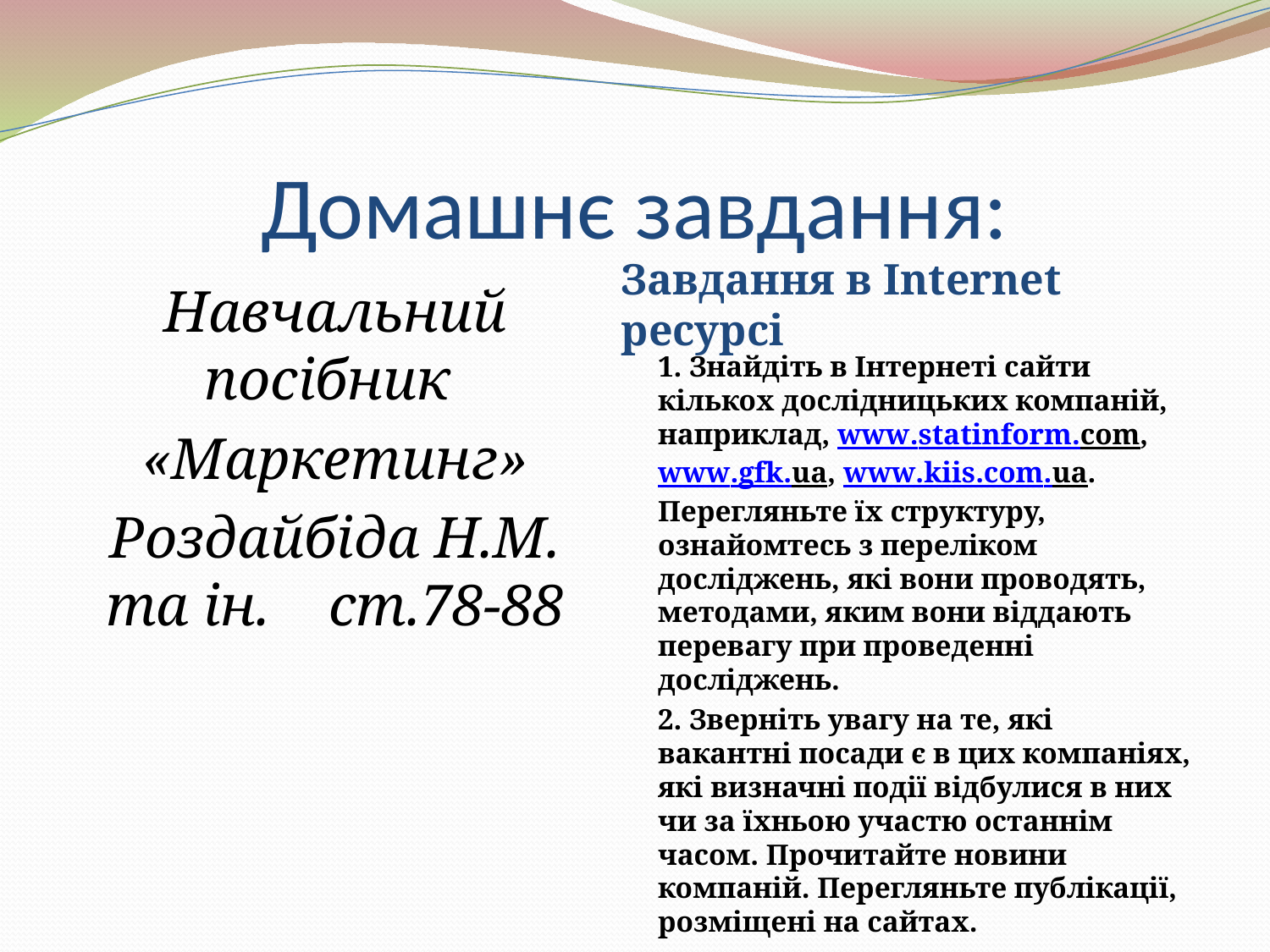

# Домашнє завдання:
Завдання в Internet ресурсі
Навчальний посібник
«Маркетинг»
Роздайбіда Н.М. та ін.    ст.78-88

1. Знайдіть в Інтернеті сайти кількох дослідницьких компаній, наприклад, www.stаtinform.com, www.gfk.ua, www.kiis.com.ua. Перегляньте їх структуру, ознайомтесь з переліком досліджень, які вони проводять, методами, яким вони віддають перевагу при проведенні досліджень.
2. Зверніть увагу на те, які вакантні посади є в цих компаніях, які визначні події відбулися в них чи за їхньою участю останнім часом. Прочитайте новини компаній. Перегляньте публікації, розміщені на сайтах.